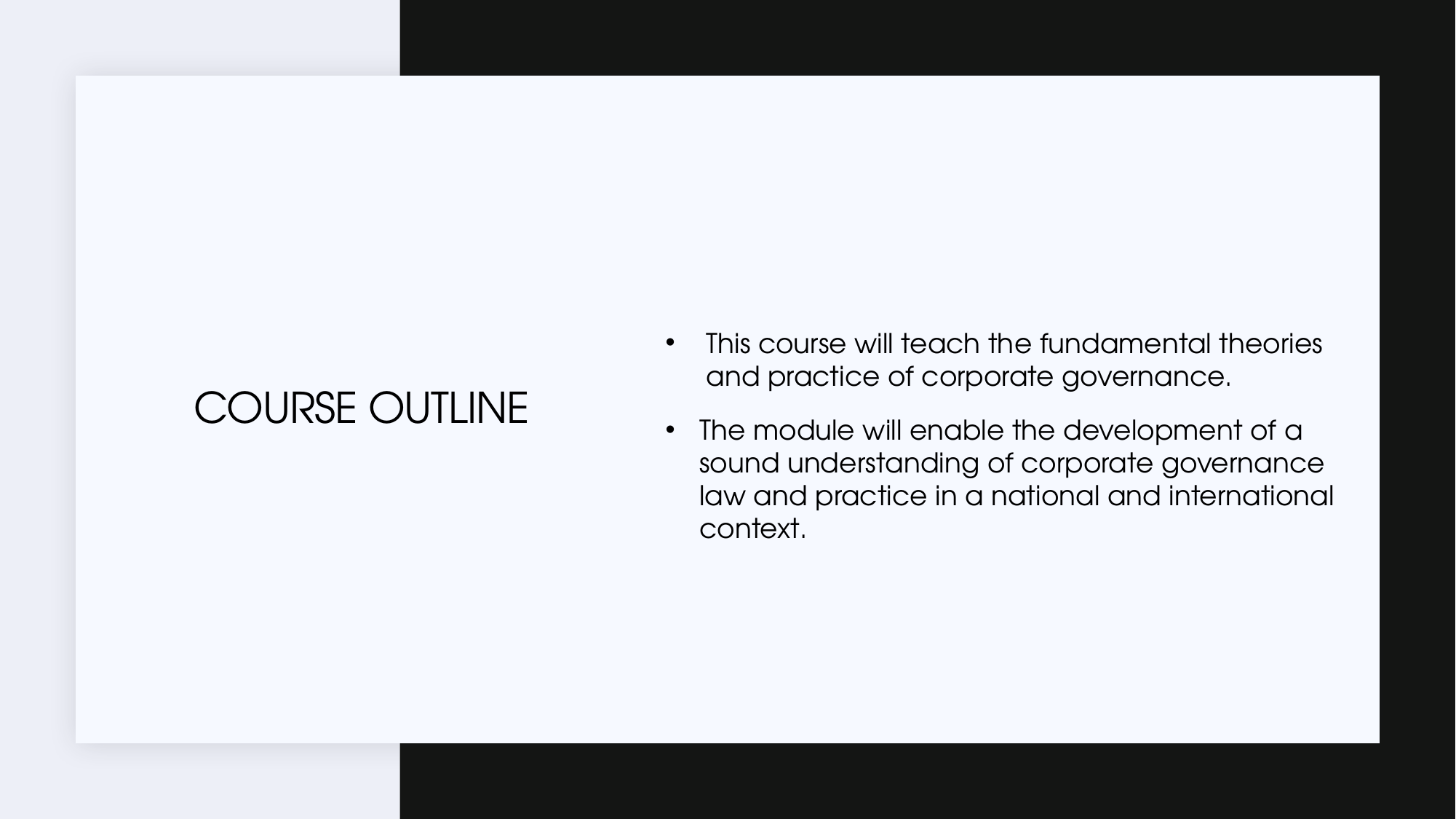

This course will teach the fundamental theories and practice of corporate governance.
The module will enable the development of a sound understanding of corporate governance law and practice in a national and international context.
# Course Outline